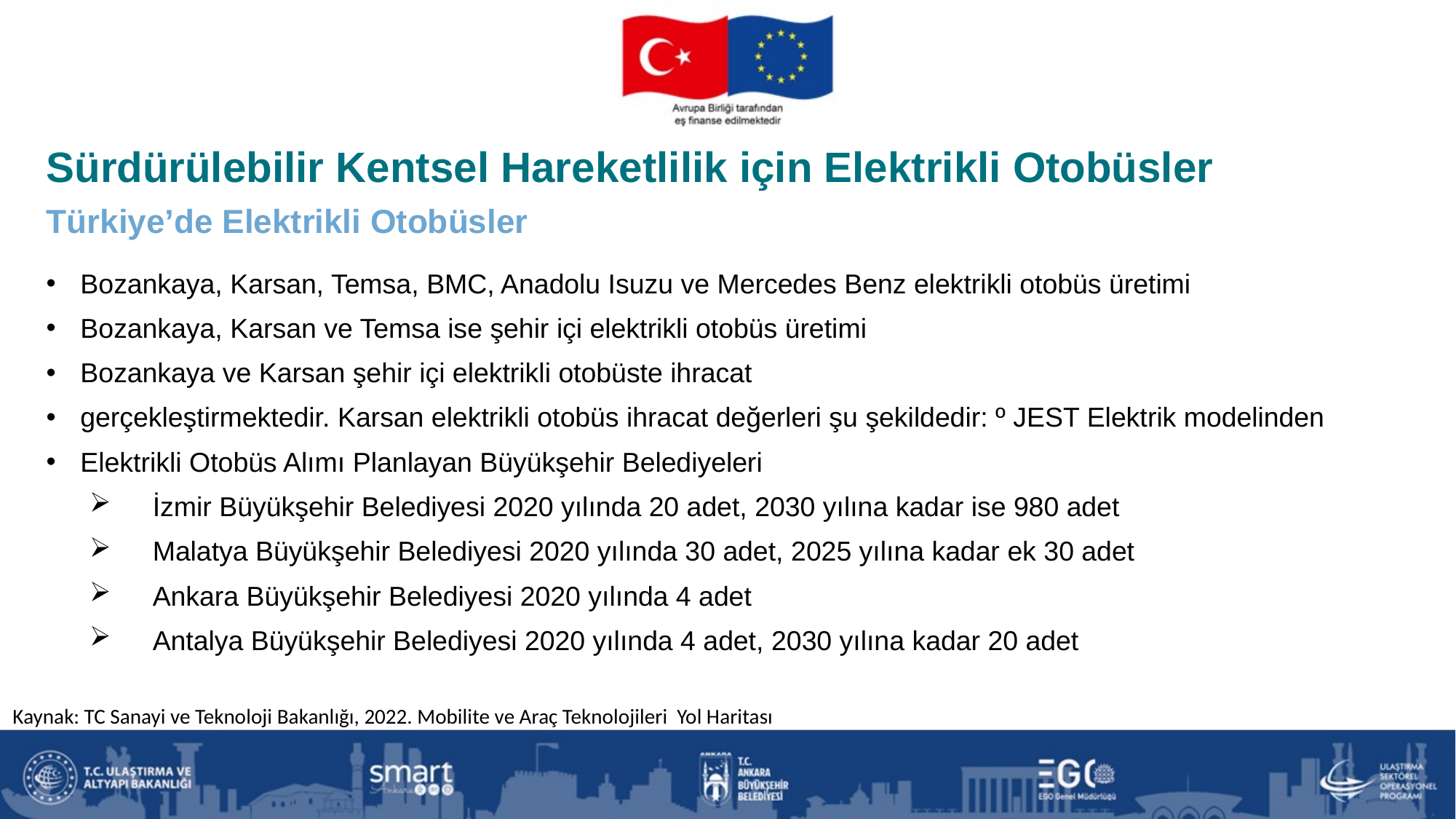

Sürdürülebilir Kentsel Hareketlilik için Elektrikli Otobüsler
Türkiye’de Elektrikli Otobüsler

Bozankaya, Karsan, Temsa, BMC, Anadolu Isuzu ve Mercedes Benz elektrikli otobüs üretimi
Bozankaya, Karsan ve Temsa ise şehir içi elektrikli otobüs üretimi
Bozankaya ve Karsan şehir içi elektrikli otobüste ihracat
gerçekleştirmektedir. Karsan elektrikli otobüs ihracat değerleri şu şekildedir: º JEST Elektrik modelinden
Elektrikli Otobüs Alımı Planlayan Büyükşehir Belediyeleri
İzmir Büyükşehir Belediyesi 2020 yılında 20 adet, 2030 yılına kadar ise 980 adet
Malatya Büyükşehir Belediyesi 2020 yılında 30 adet, 2025 yılına kadar ek 30 adet
Ankara Büyükşehir Belediyesi 2020 yılında 4 adet
Antalya Büyükşehir Belediyesi 2020 yılında 4 adet, 2030 yılına kadar 20 adet
Kaynak: TC Sanayi ve Teknoloji Bakanlığı, 2022. Mobilite ve Araç Teknolojileri  Yol Haritası